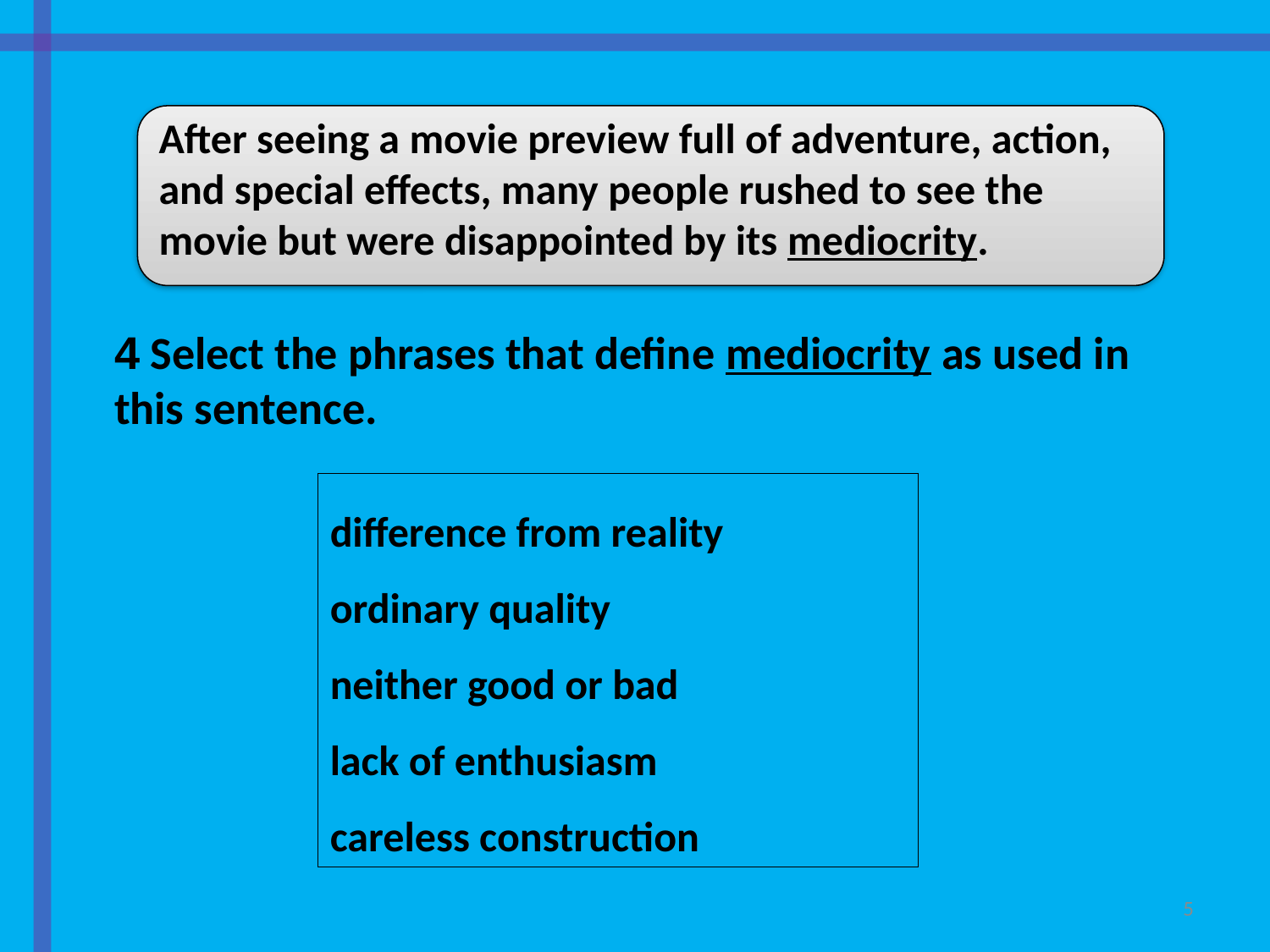

After seeing a movie preview full of adventure, action, and special effects, many people rushed to see the movie but were disappointed by its mediocrity.

4 Select the phrases that define mediocrity as used in
this sentence.

difference from reality
ordinary quality
neither good or bad
lack of enthusiasm
careless construction
5